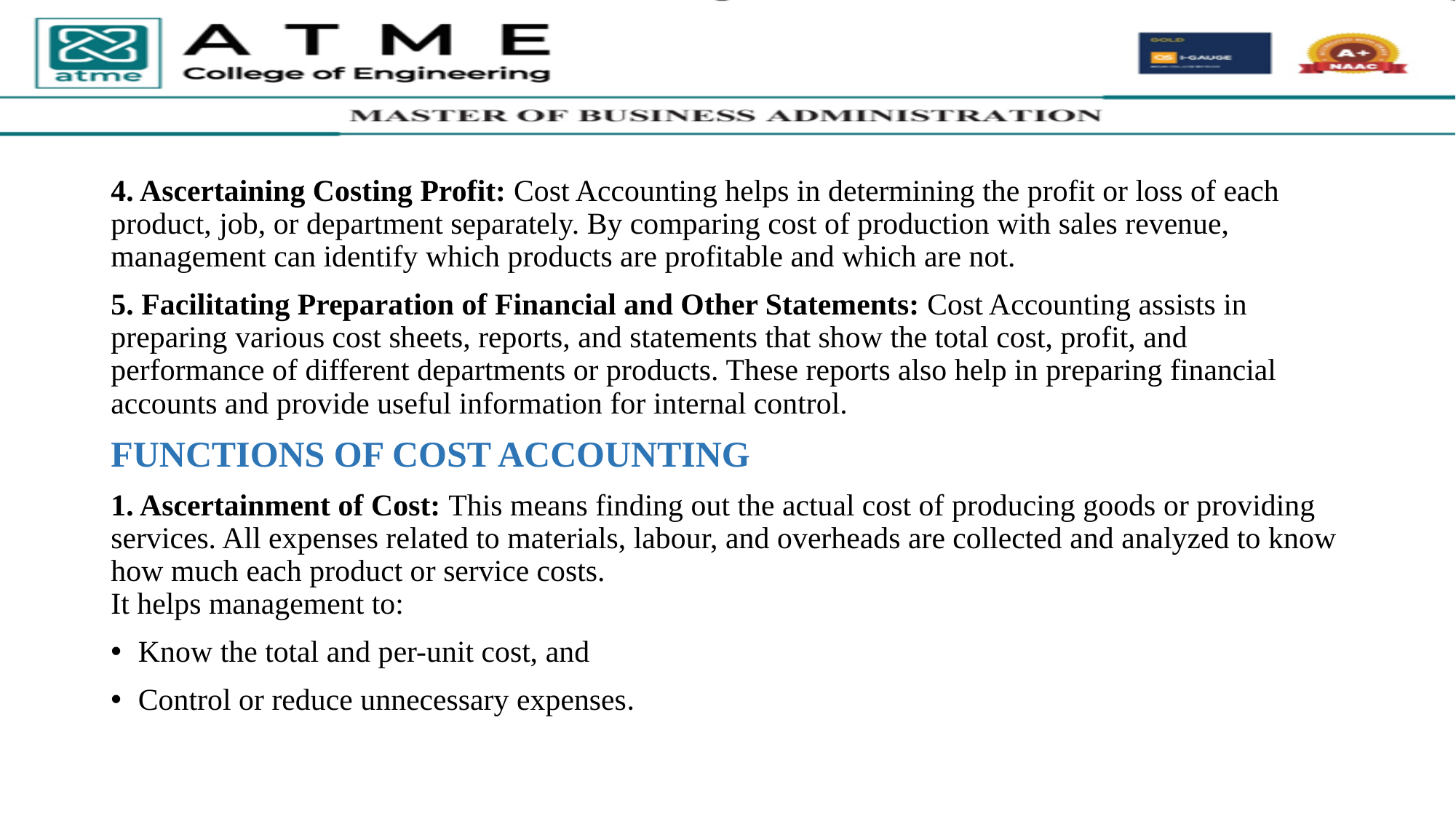

4. Ascertaining Costing Profit: Cost Accounting helps in determining the profit or loss of each product, job, or department separately. By comparing cost of production with sales revenue, management can identify which products are profitable and which are not.
5. Facilitating Preparation of Financial and Other Statements: Cost Accounting assists in preparing various cost sheets, reports, and statements that show the total cost, profit, and performance of different departments or products. These reports also help in preparing financial accounts and provide useful information for internal control.
FUNCTIONS OF COST ACCOUNTING
1. Ascertainment of Cost: This means finding out the actual cost of producing goods or providing services. All expenses related to materials, labour, and overheads are collected and analyzed to know how much each product or service costs.
It helps management to:
Know the total and per-unit cost, and
Control or reduce unnecessary expenses.